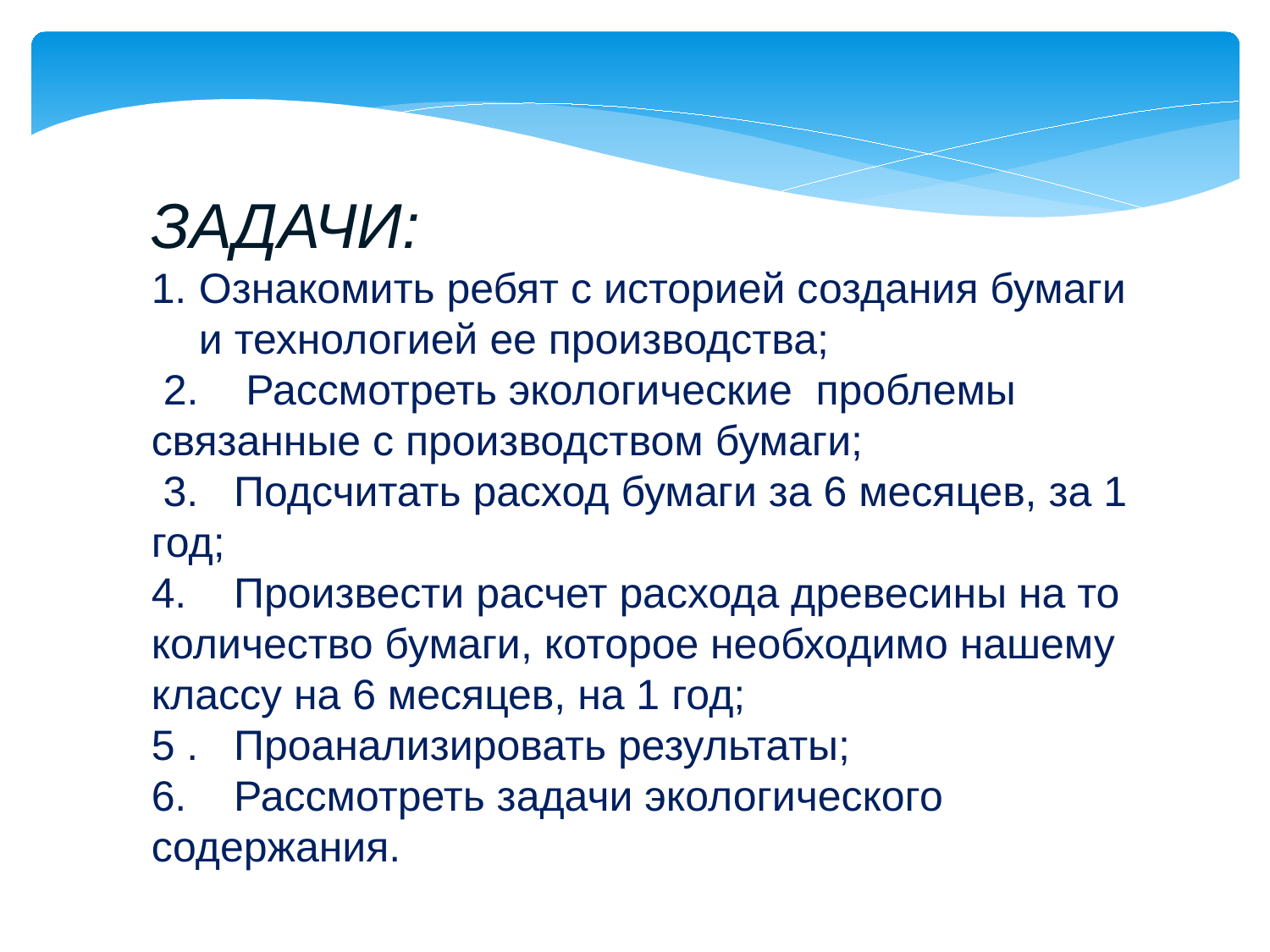

ЗАДАЧИ:
Ознакомить ребят с историей создания бумаги и технологией ее производства;
 2.    Рассмотреть экологические  проблемы связанные с производством бумаги;
 3.   Подсчитать расход бумаги за 6 месяцев, за 1 год;
4.    Произвести расчет расхода древесины на то количество бумаги, которое необходимо нашему классу на 6 месяцев, на 1 год;
5 .   Проанализировать результаты;
6.    Рассмотреть задачи экологического содержания.